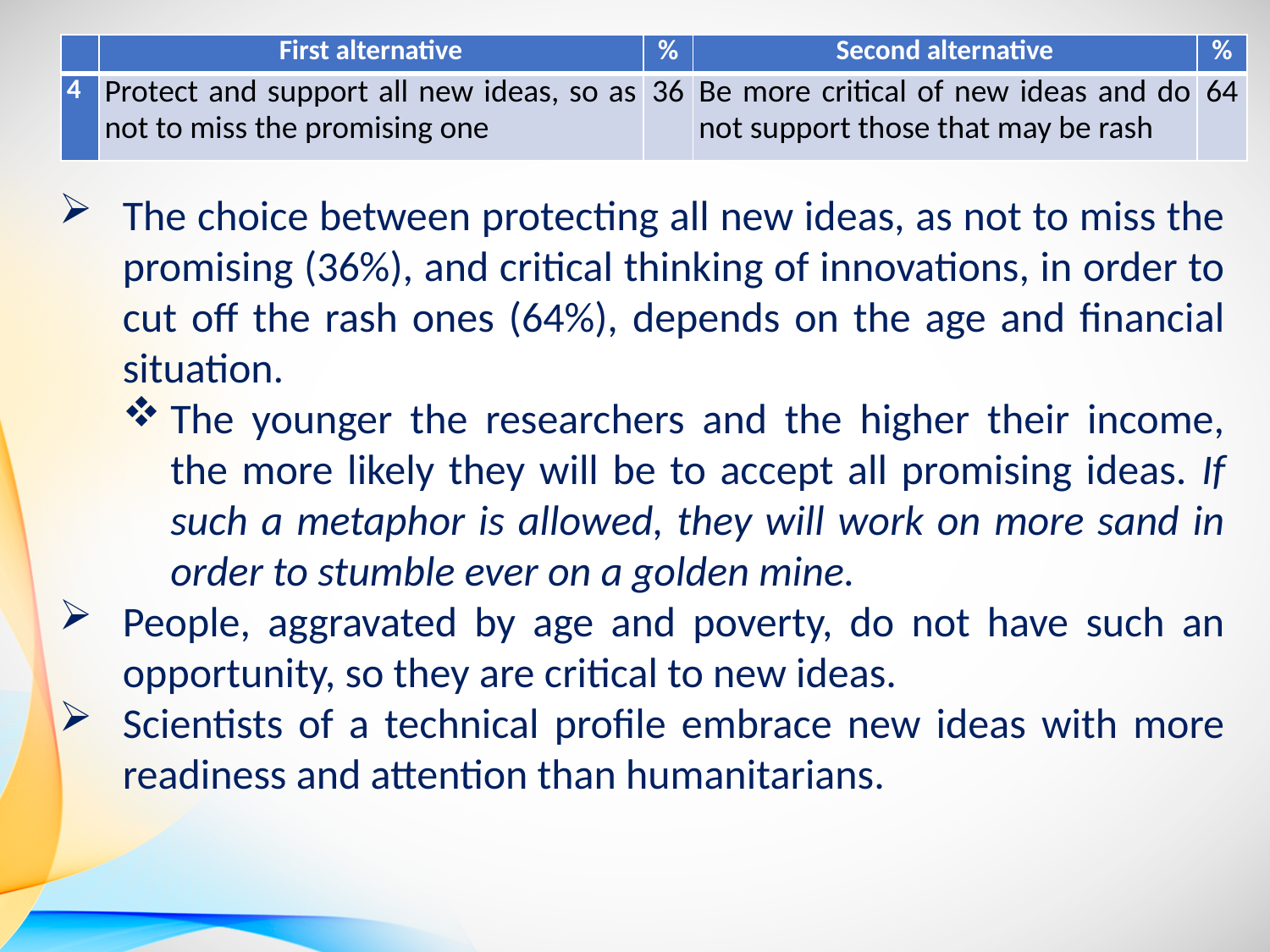

|  | First alternative | % | Second alternative | % |
| --- | --- | --- | --- | --- |
| 4 | Protect and support all new ideas, so as not to miss the promising one | 36 | Be more critical of new ideas and do not support those that may be rash | 64 |
The choice between protecting all new ideas, as not to miss the promising (36%), and critical thinking of innovations, in order to cut off the rash ones (64%), depends on the age and financial situation.
The younger the researchers and the higher their income, the more likely they will be to accept all promising ideas. If such a metaphor is allowed, they will work on more sand in order to stumble ever on a golden mine.
People, aggravated by age and poverty, do not have such an opportunity, so they are critical to new ideas.
Scientists of a technical profile embrace new ideas with more readiness and attention than humanitarians.